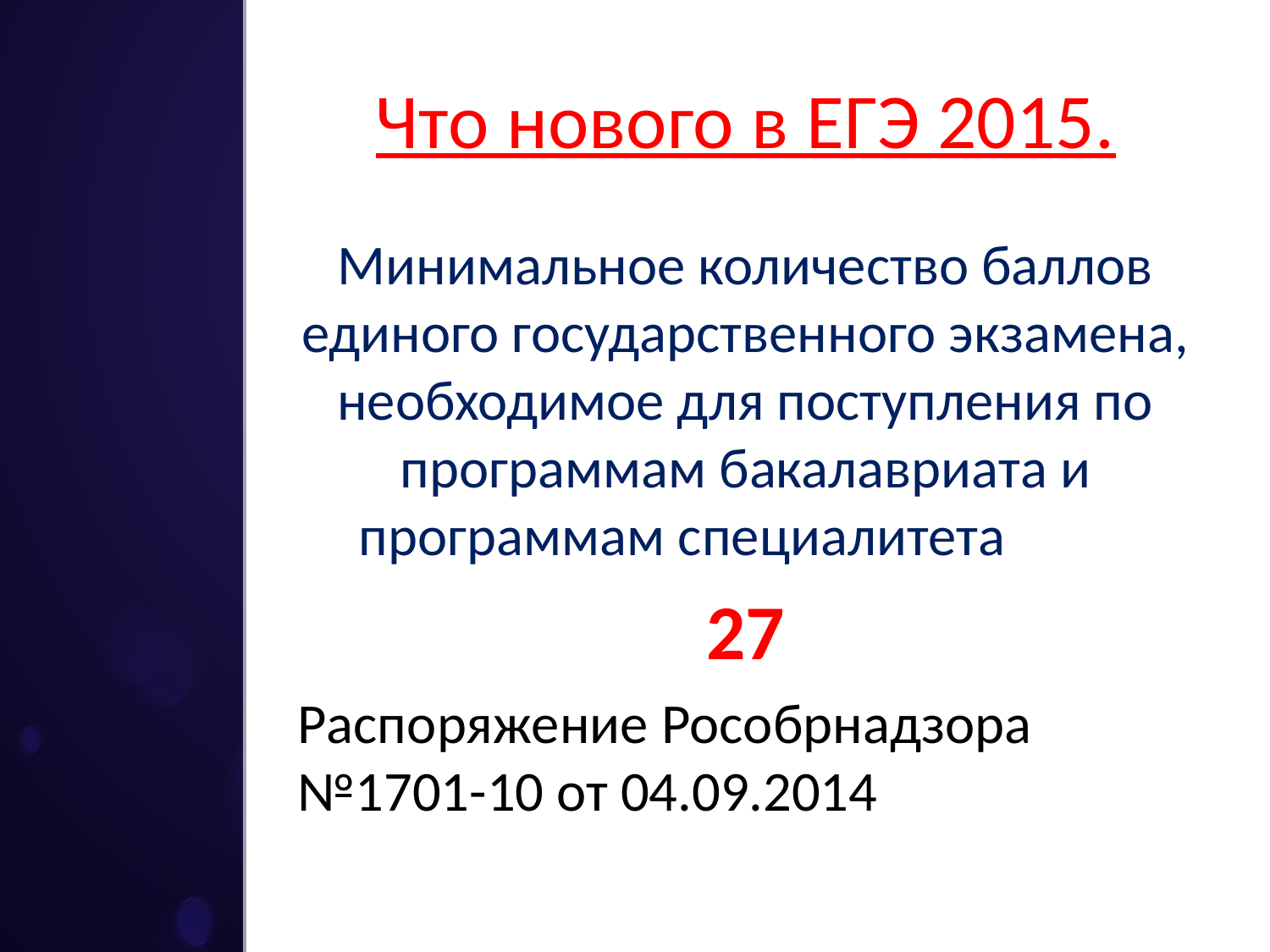

# Что нового в ЕГЭ 2015.
Минимальное количество баллов единого государственного экзамена, необходимое для поступления по программам бакалавриата и программам специалитета
27
Распоряжение Рособрнадзора №1701-10 от 04.09.2014